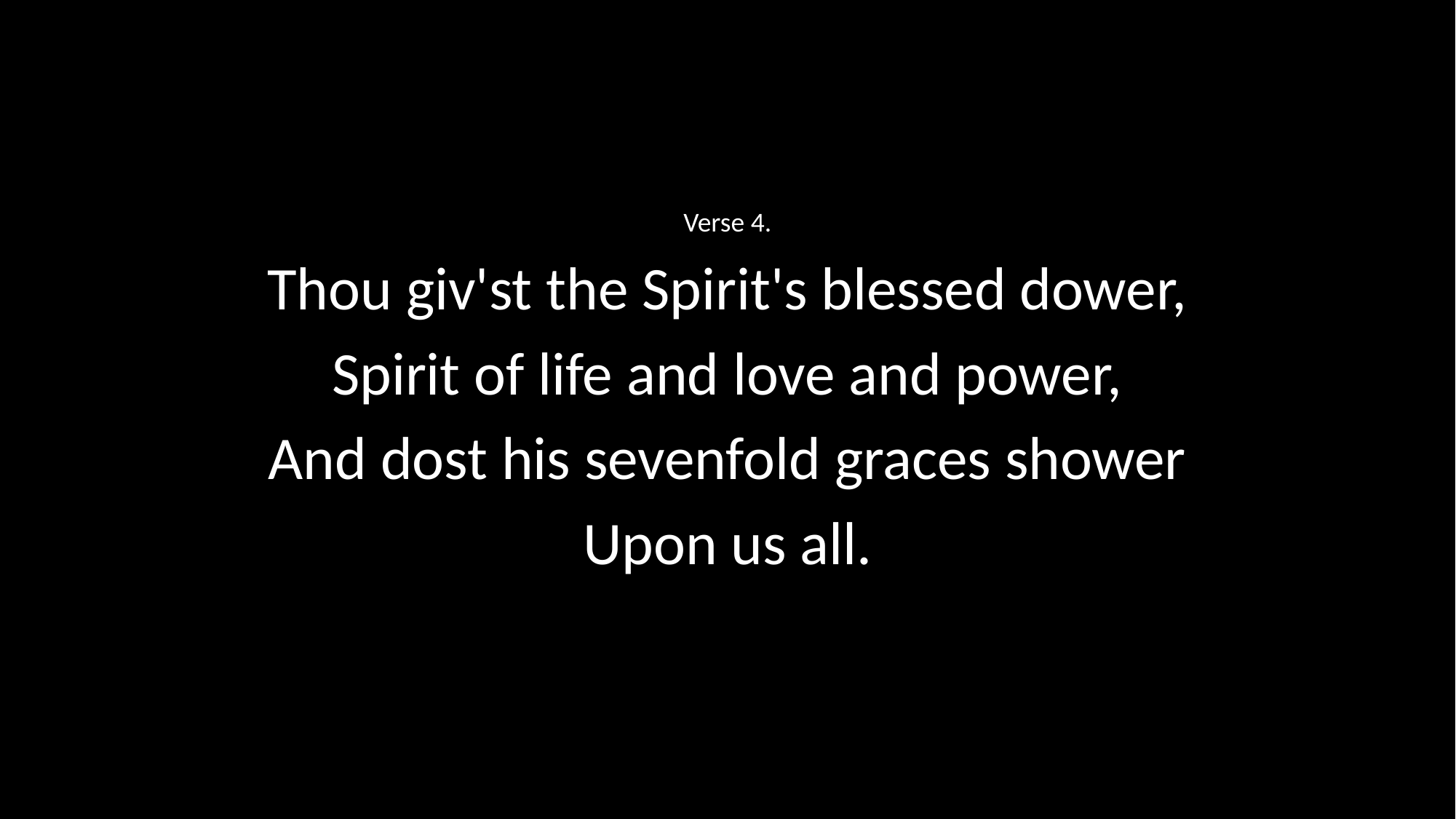

Verse 4.
Thou giv'st the Spirit's blessed dower,
Spirit of life and love and power,
And dost his sevenfold graces shower
Upon us all.